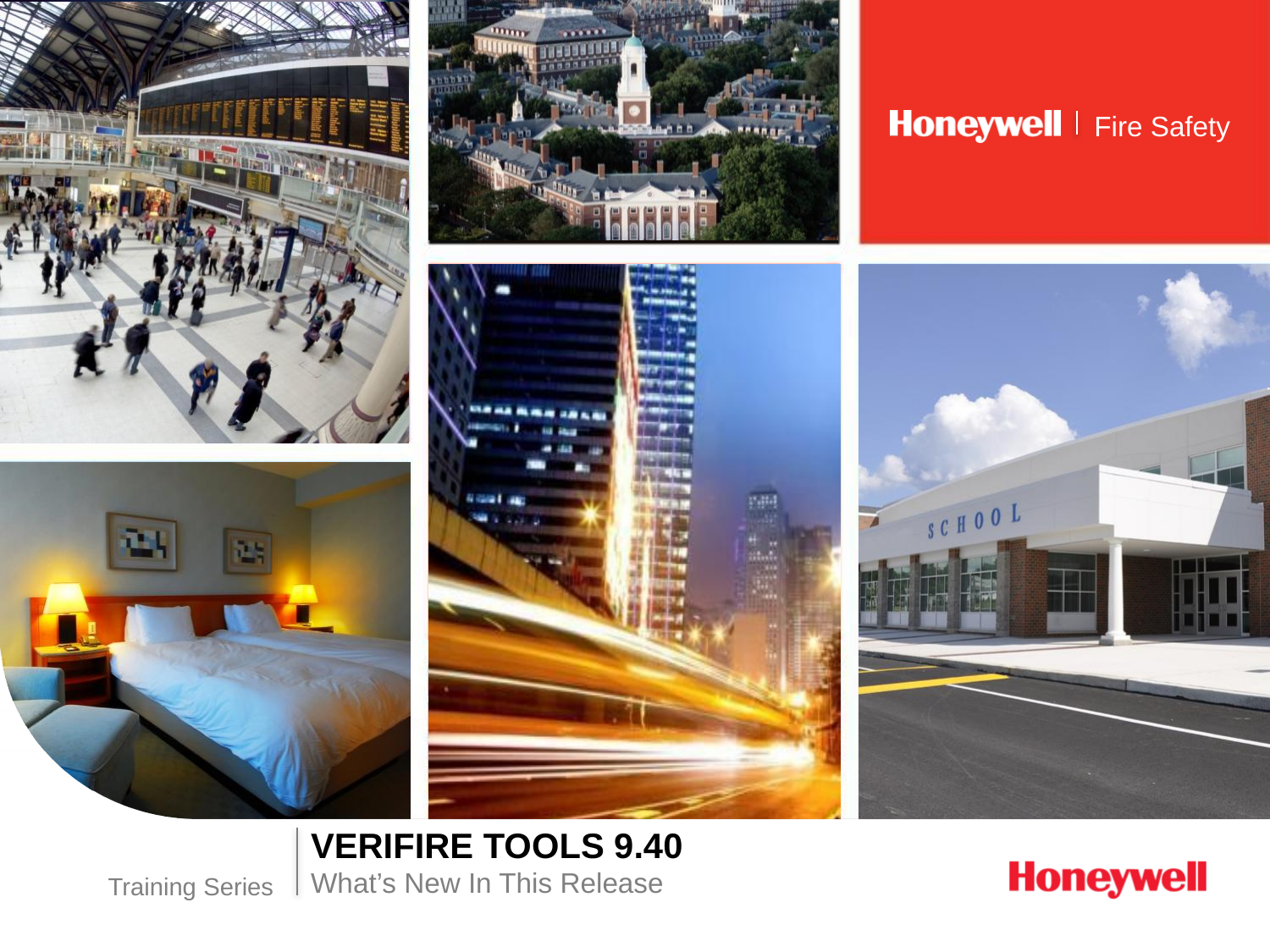

VeriFire Tools 9.40
What’s New In This Release
Training Series